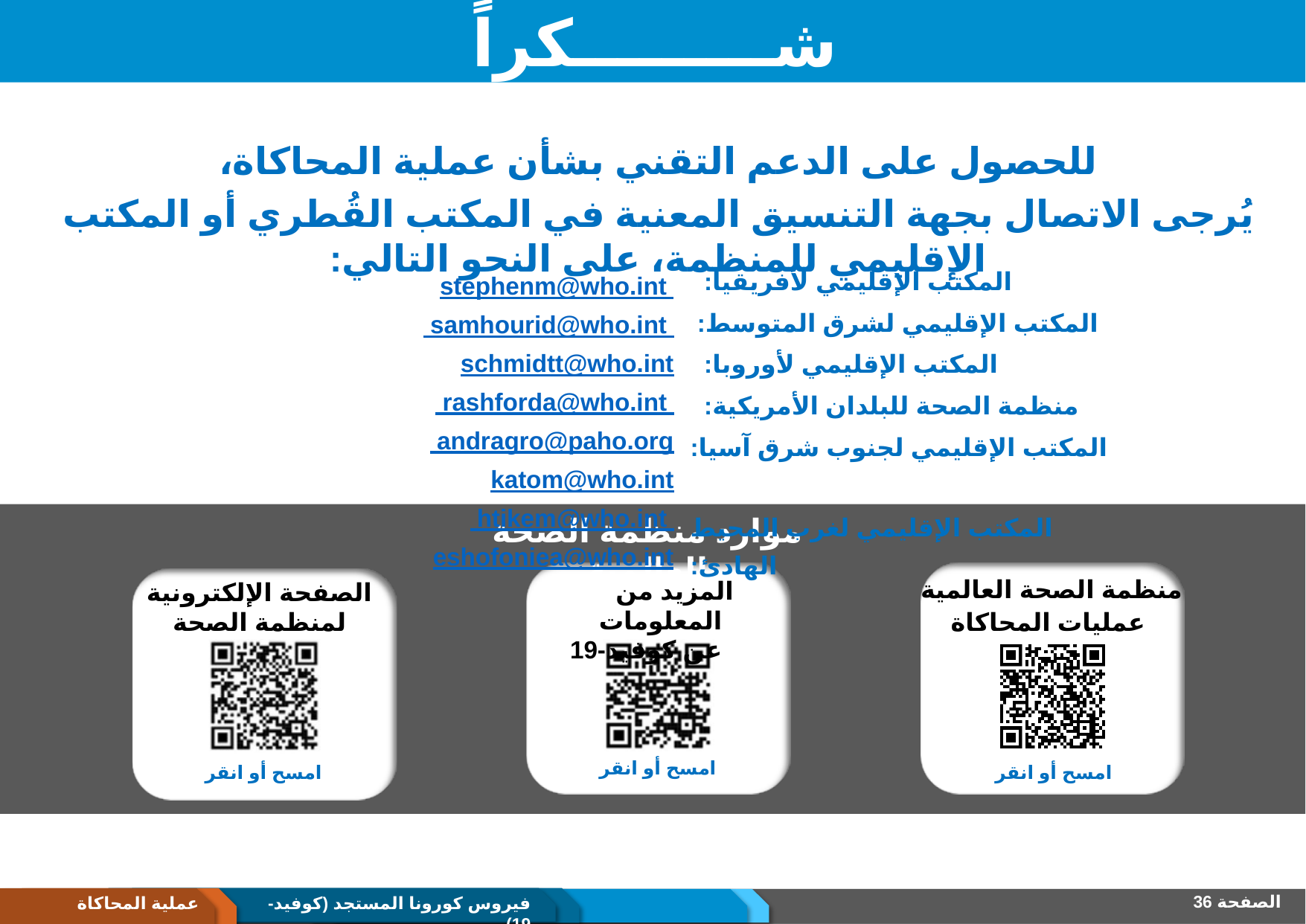

# شـــــــــكراً لكـــــــم!
للحصول على الدعم التقني بشأن عملية المحاكاة،
يُرجى الاتصال بجهة التنسيق المعنية في المكتب القُطري أو المكتب الإقليمي للمنظمة، على النحو التالي:
المكتب الإقليمي لأفريقيا:
المكتب الإقليمي لشرق المتوسط:
المكتب الإقليمي لأوروبا:
منظمة الصحة للبلدان الأمريكية:
المكتب الإقليمي لجنوب شرق آسيا:
المكتب الإقليمي لغرب المحيط الهادئ:
stephenm@who.int  samhourid@who.int  schmidtt@who.int rashforda@who.int  andragro@paho.org
katom@who.int htikem@who.int  eshofoniea@who.int

موارد منظمة الصحة العالمية

منظمة الصحة العالمية
 عمليات المحاكاة
المزيد من المعلومات عن كوفيد-19

الصفحة الإلكترونية لمنظمة الصحة العالمية
الطوارئ

 الصفحة الإلكترونية
عمليات المحاكاة

امسح أو انقر
امسح أو انقر
امسح أو انقر

الصفحة 36
عملية المحاكاة
فيروس كورونا المستجد (كوفيد-19)